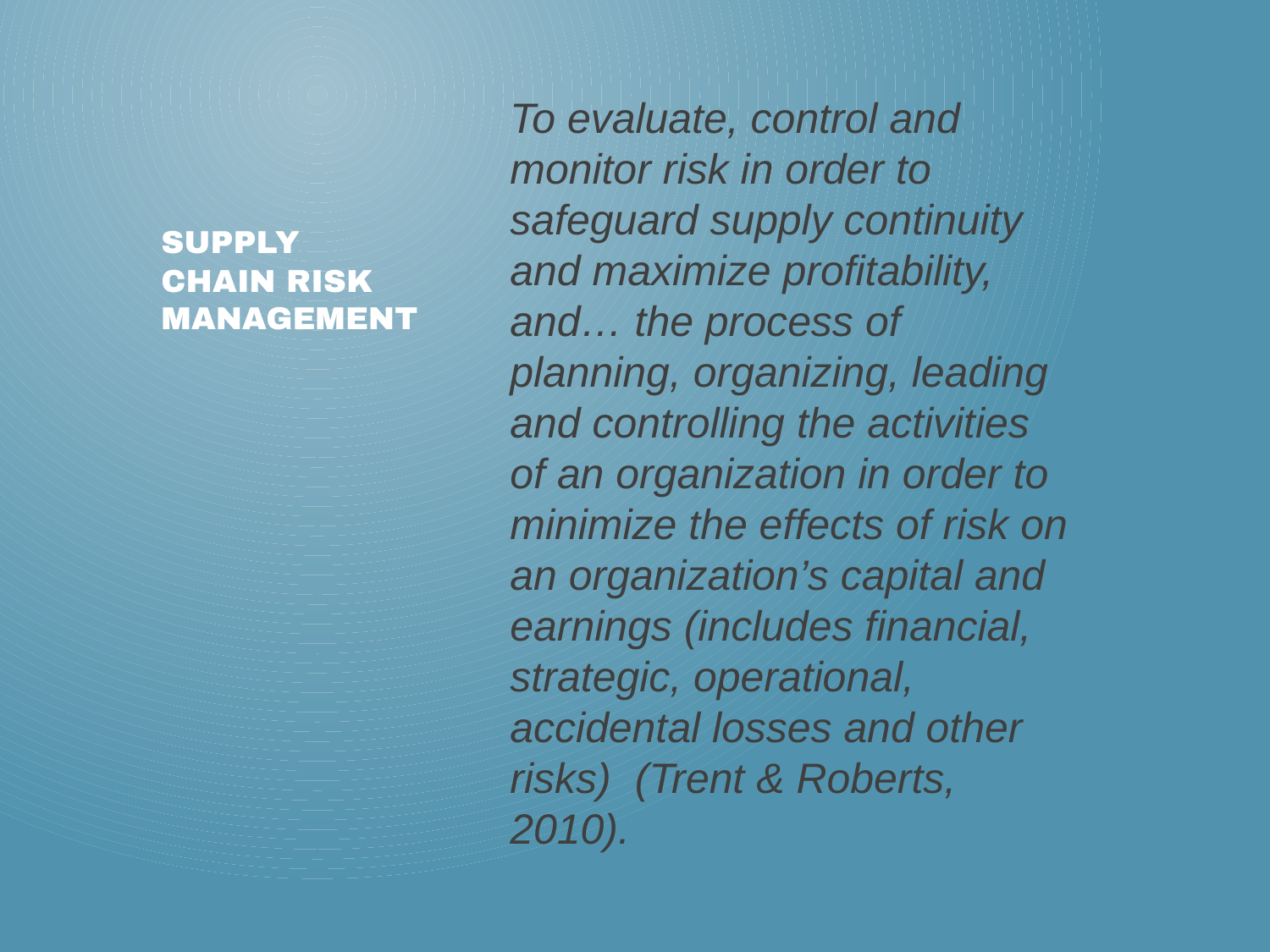

To evaluate, control and monitor risk in order to safeguard supply continuity and maximize profitability, and… the process of planning, organizing, leading and controlling the activities of an organization in order to minimize the effects of risk on an organization’s capital and earnings (includes financial, strategic, operational, accidental losses and other risks)  (Trent & Roberts, 2010).
# SUPPLY CHAIN RISK MANAGEMENT